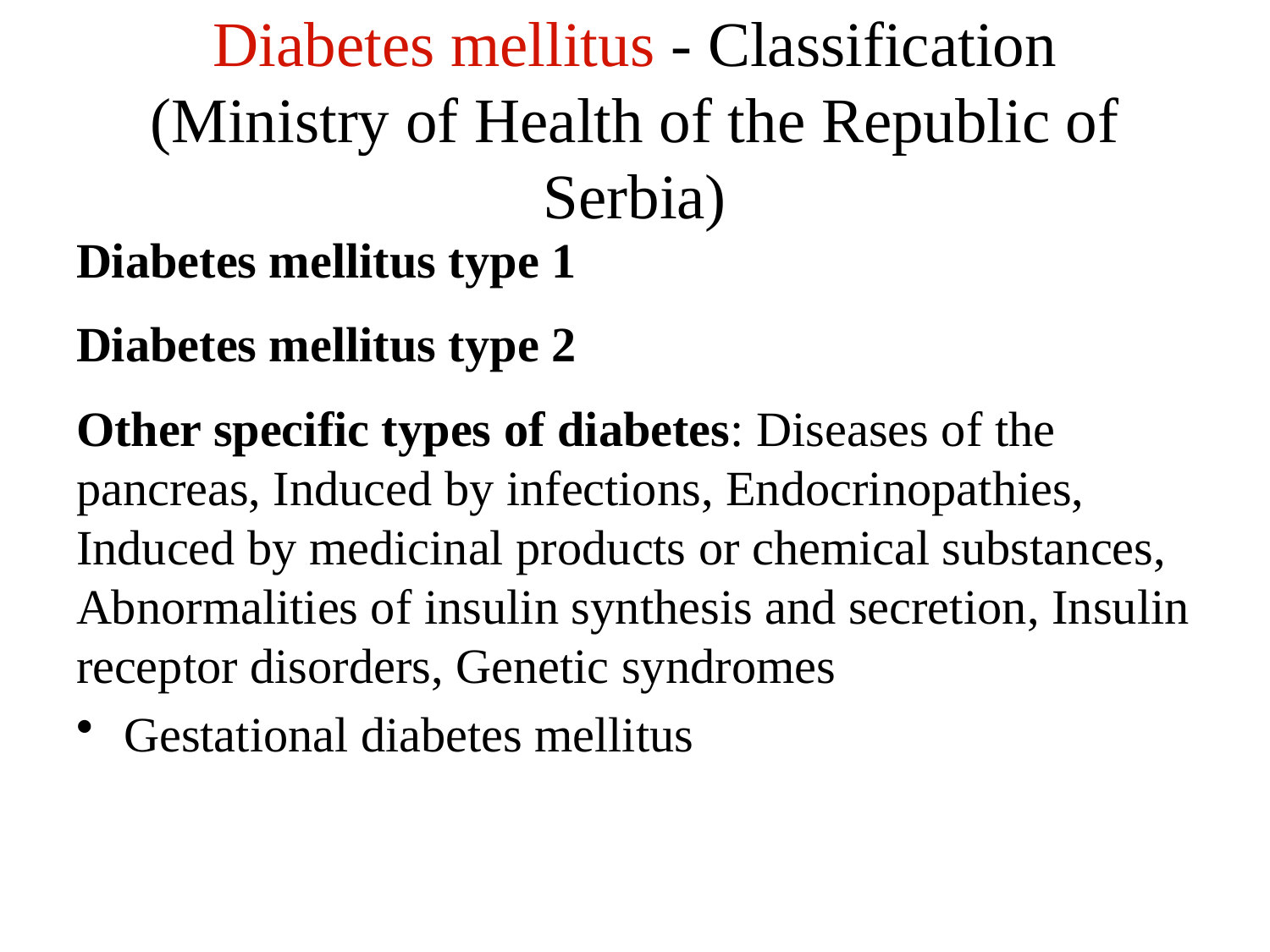

# Diabetes mellitus - Classification (Ministry of Health of the Republic of Serbia)
Diabetes mellitus type 1
Diabetes mellitus type 2
Other specific types of diabetes: Diseases of the pancreas, Induced by infections, Endocrinopathies, Induced by medicinal products or chemical substances, Abnormalities of insulin synthesis and secretion, Insulin receptor disorders, Genetic syndromes
Gestational diabetes mellitus